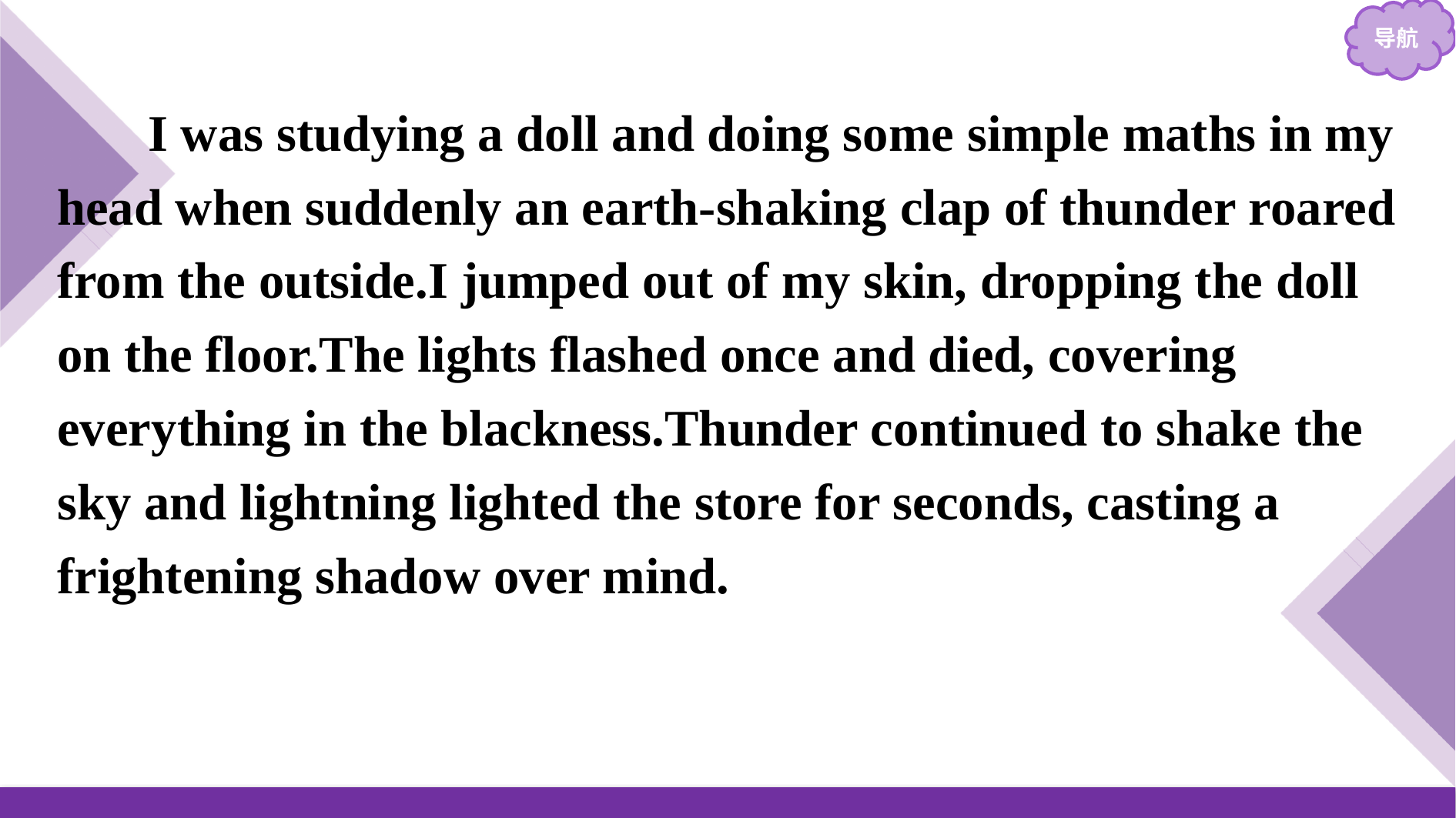

I was studying a doll and doing some simple maths in my head when suddenly an earth-shaking clap of thunder roared from the outside.I jumped out of my skin, dropping the doll on the floor.The lights flashed once and died, covering everything in the blackness.Thunder continued to shake the sky and lightning lighted the store for seconds, casting a frightening shadow over mind.